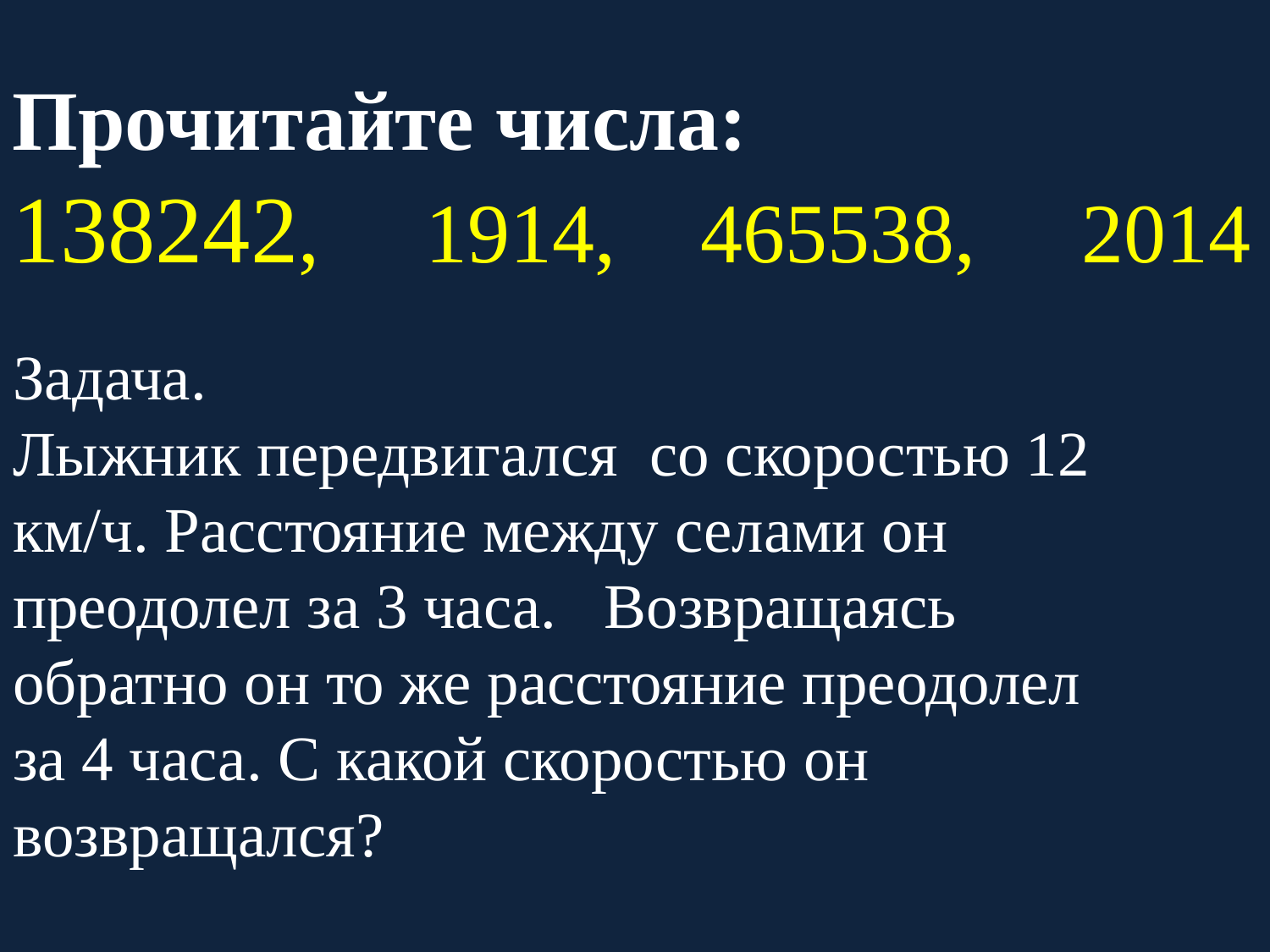

Прочитайте числа:
138242,     1914,    465538,     2014
Задача.
Лыжник передвигался  со скоростью 12 км/ч. Расстояние между селами он преодолел за 3 часа.   Возвращаясь обратно он то же расстояние преодолел за 4 часа. С какой скоростью он возвращался?